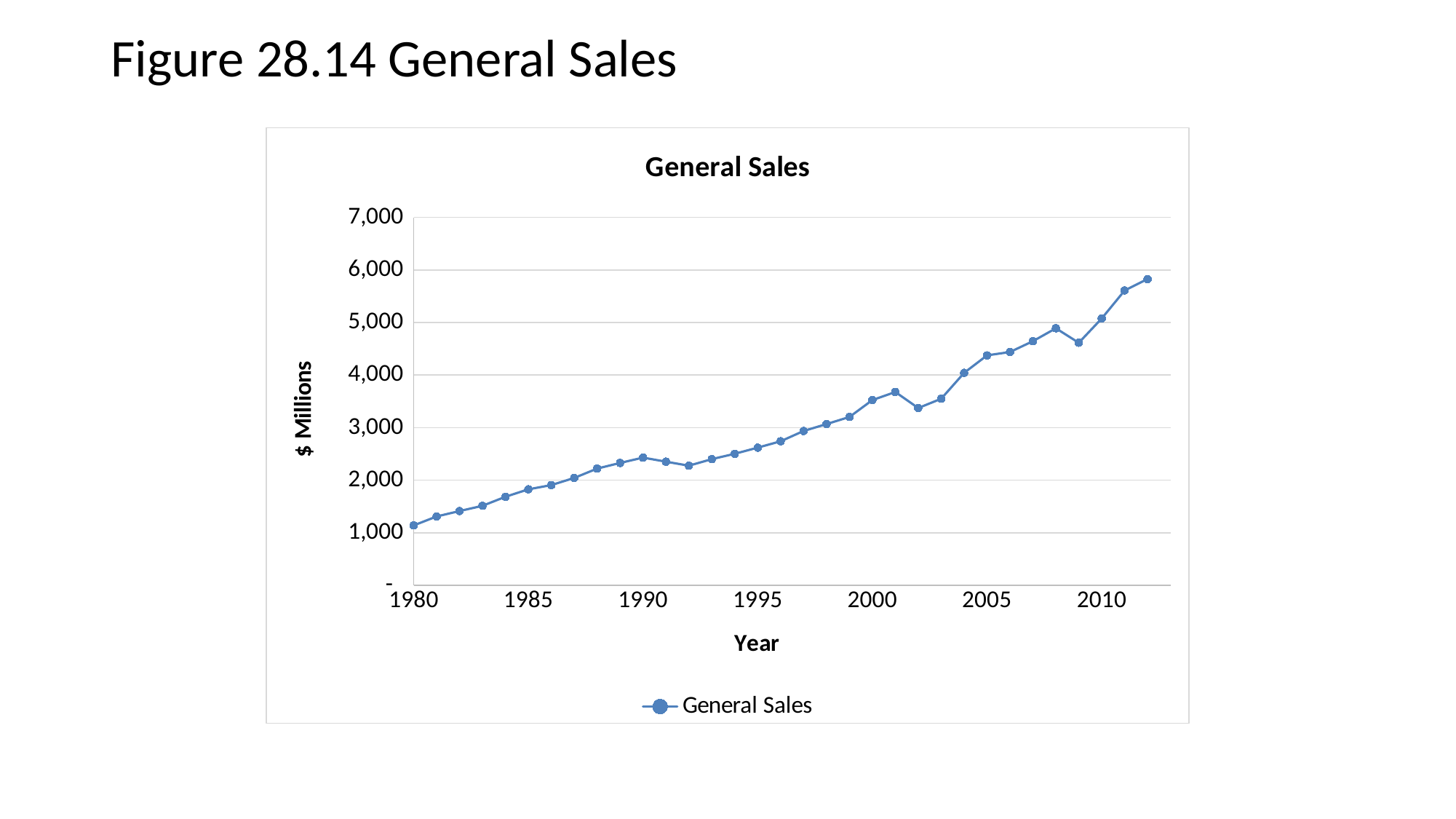

# Figure 28.14 General Sales

### Chart:

| Category | General Sales |
|---|---|